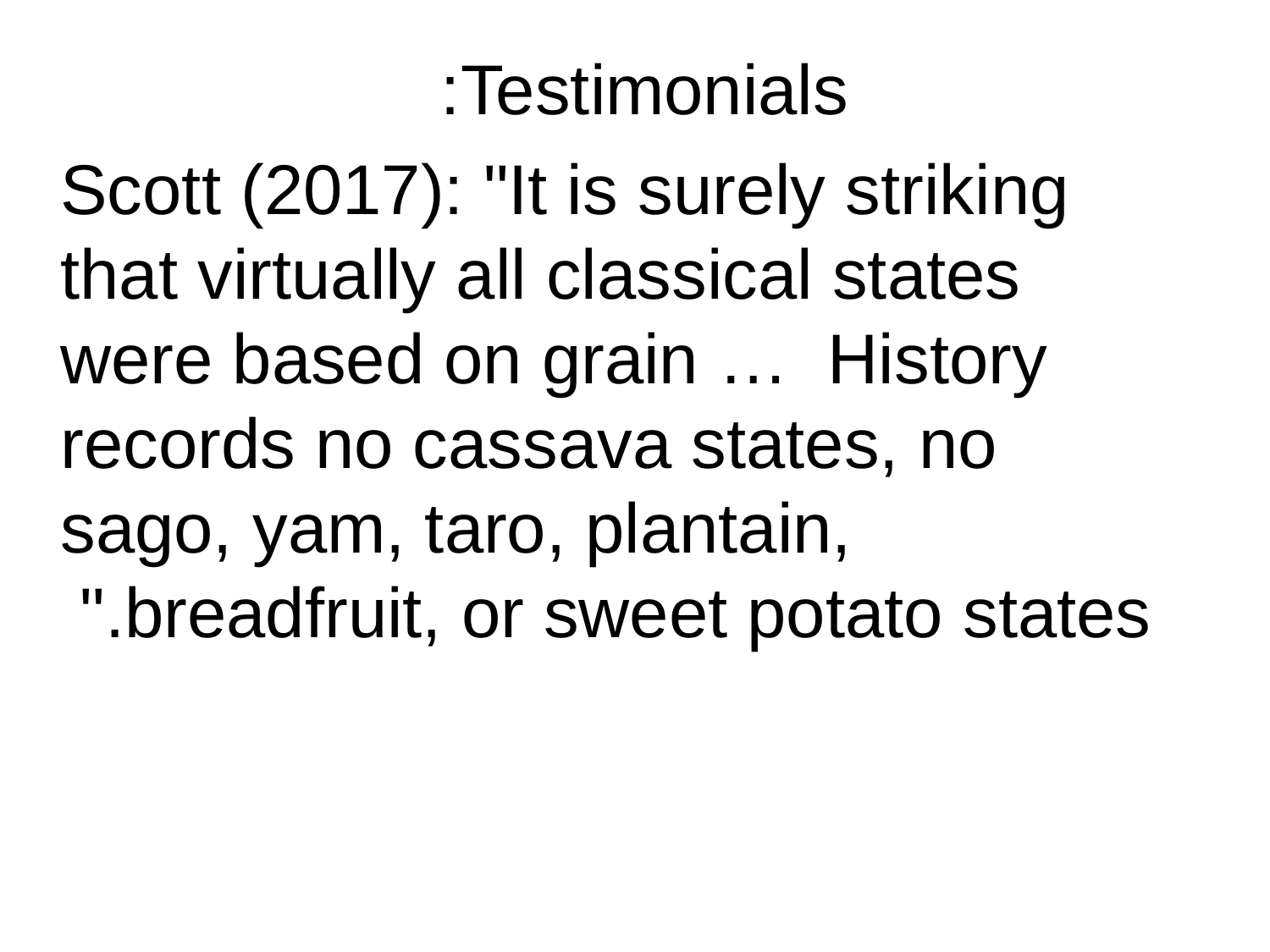

Testimonials:
Scott (2017): "It is surely striking that virtually all classical states were based on grain …  History records no cassava states, no sago, yam, taro, plantain, breadfruit, or sweet potato states."